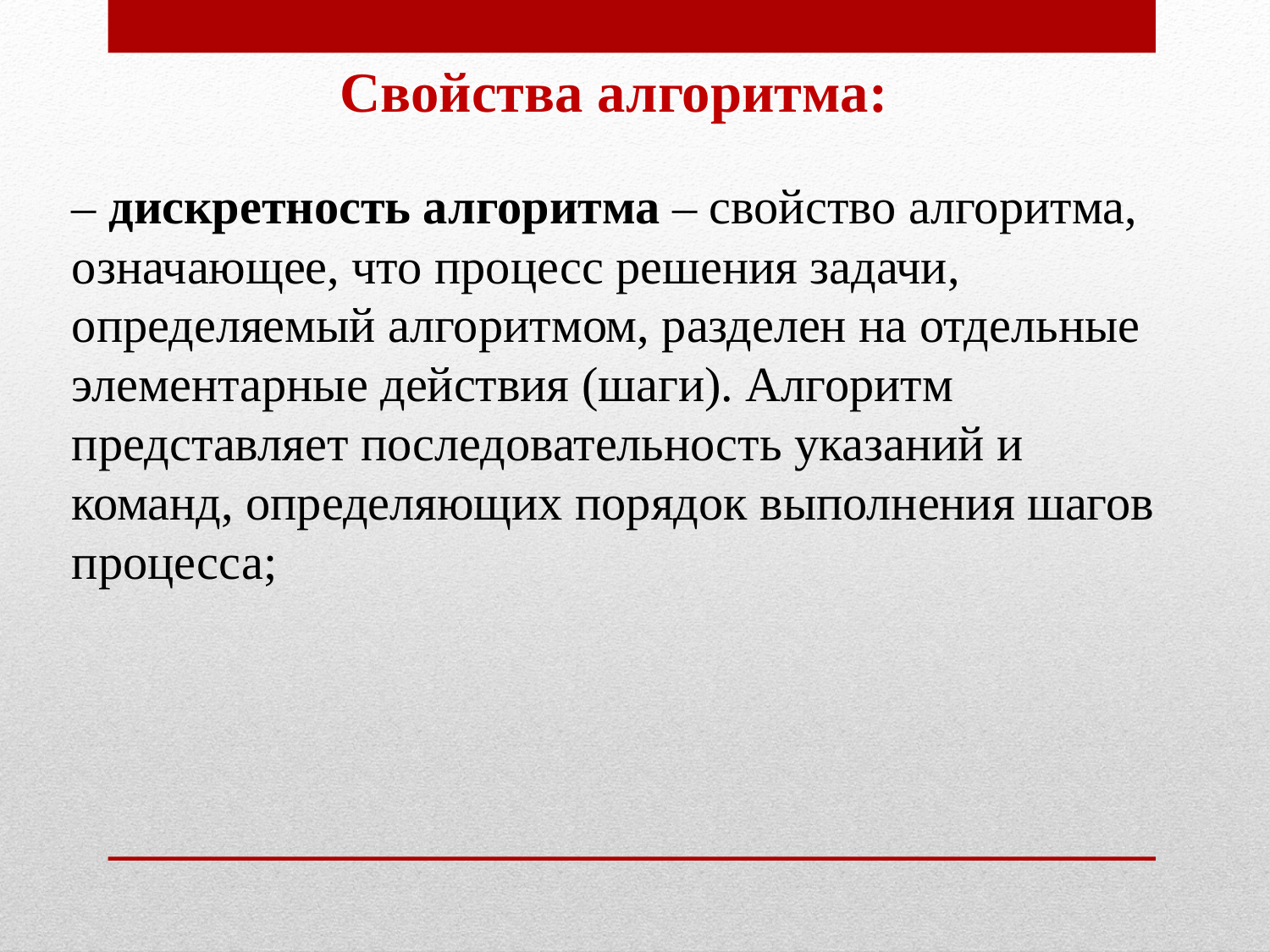

Свойства алгоритма:

– дискретность алгоритма – свойство алгоритма, означающее, что процесс решения задачи, определяемый алгоритмом, разделен на отдельные элементарные действия (шаги). Алгоритм представляет последовательность указаний и команд, определяющих порядок выполнения шагов процесса;